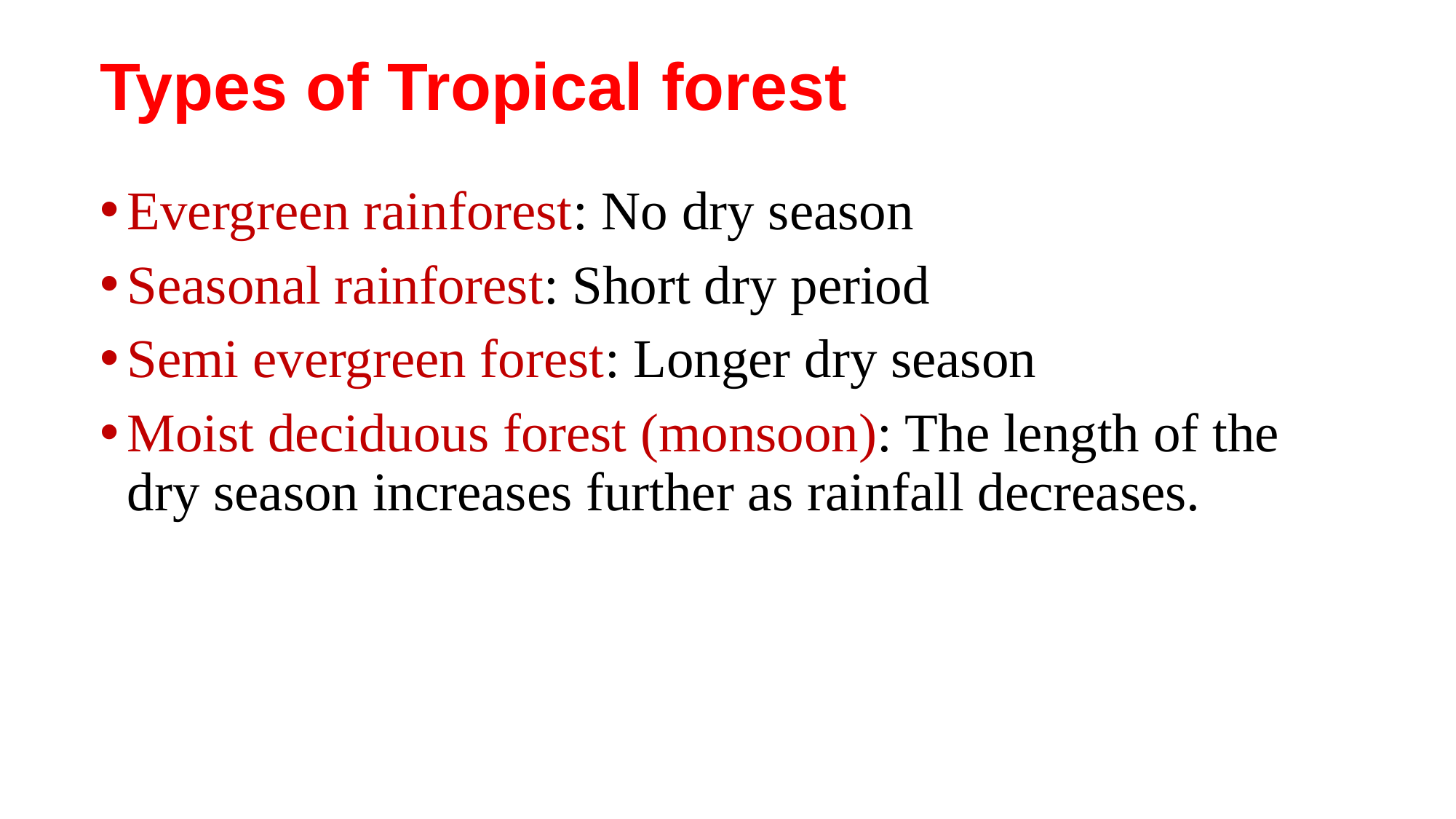

# Types of Tropical forest
Evergreen rainforest: No dry season
Seasonal rainforest: Short dry period
Semi evergreen forest: Longer dry season
Moist deciduous forest (monsoon): The length of the dry season increases further as rainfall decreases.